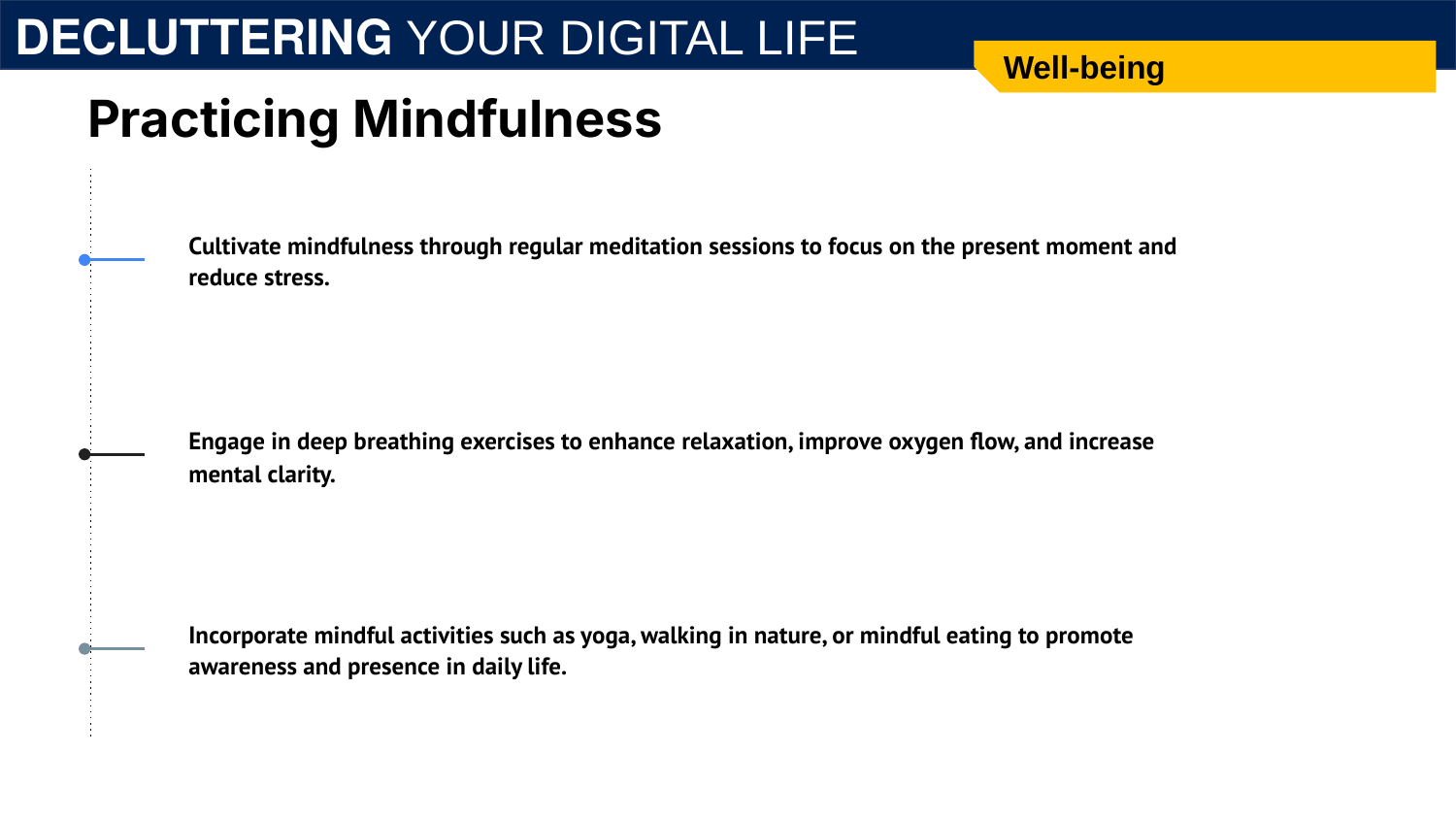

DECLUTTERING YOUR DIGITAL LIFE
Well-being

# Practicing Mindfulness
Cultivate mindfulness through regular meditation sessions to focus on the present moment and reduce stress.
Engage in deep breathing exercises to enhance relaxation, improve oxygen flow, and increase mental clarity.
Incorporate mindful activities such as yoga, walking in nature, or mindful eating to promote awareness and presence in daily life.